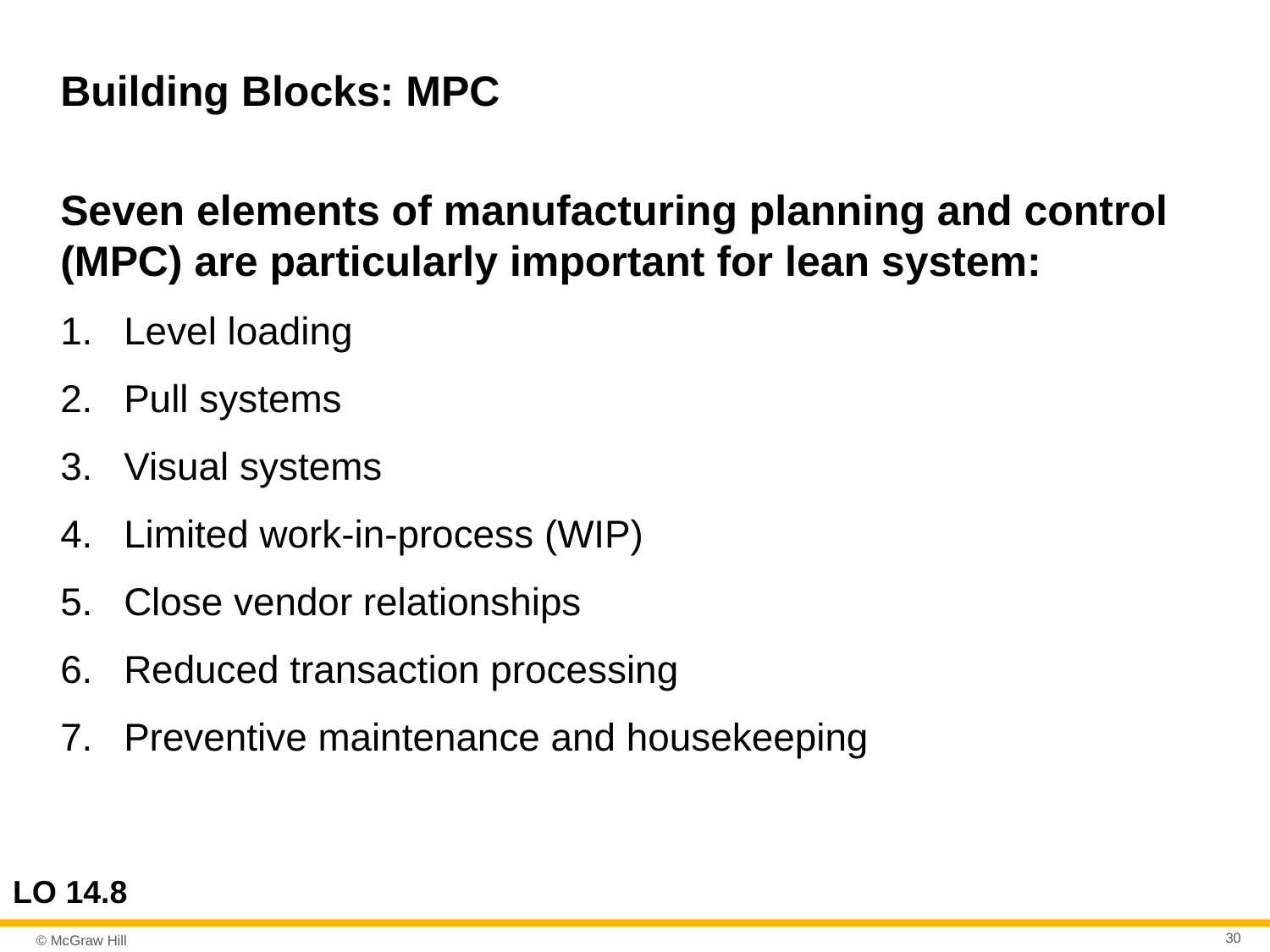

# Building Blocks: MPC
Seven elements of manufacturing planning and control (MPC) are particularly important for lean system:
Level loading
Pull systems
Visual systems
Limited work-in-process (WIP)
Close vendor relationships
Reduced transaction processing
Preventive maintenance and housekeeping
LO 14.8